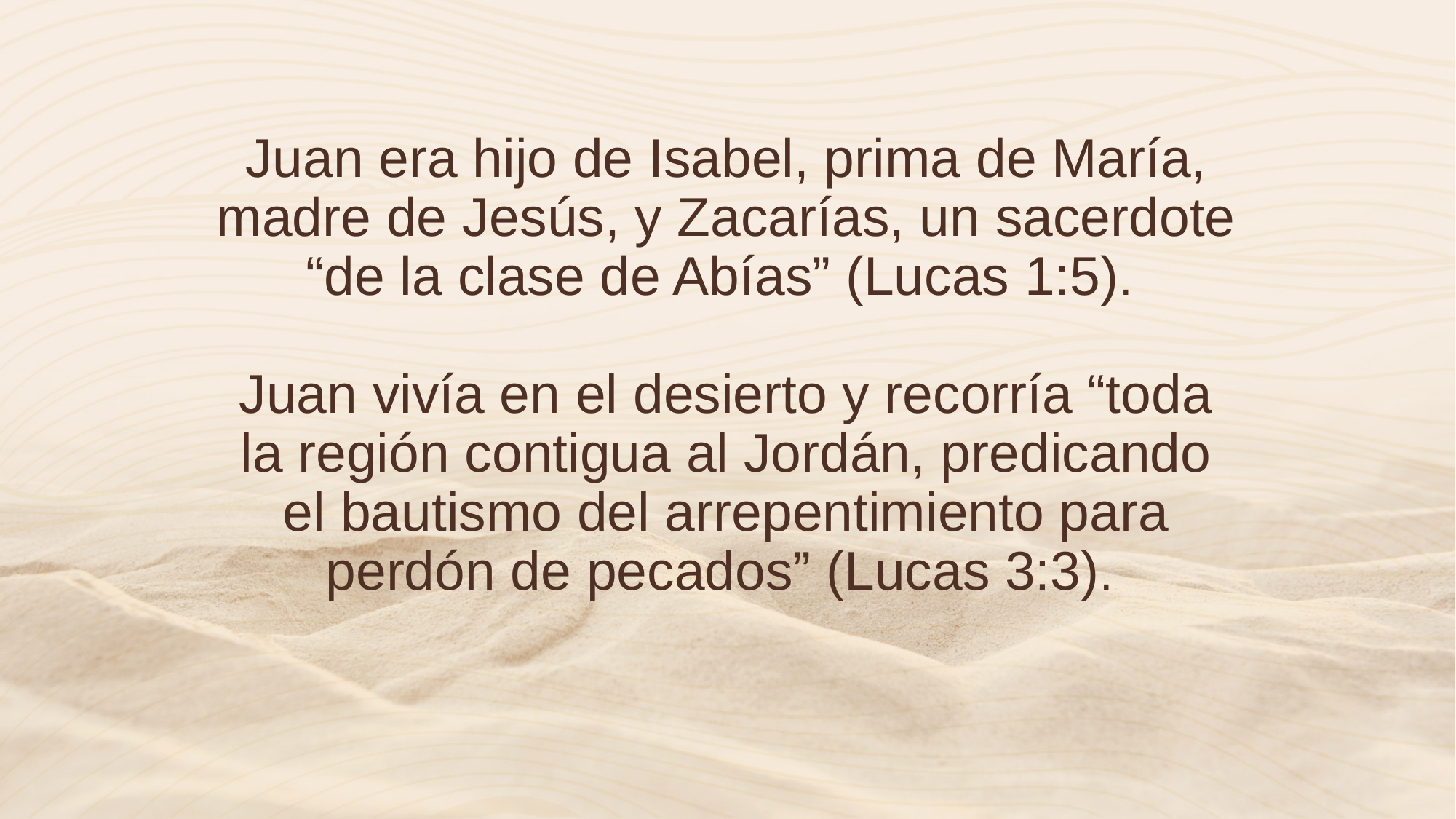

Juan era hijo de Isabel, prima de María, madre de Jesús, y Zacarías, un sacerdote “de la clase de Abías” (Lucas 1:5).
Juan vivía en el desierto y recorría “toda la región contigua al Jordán, predicando el bautismo del arrepentimiento para perdón de pecados” (Lucas 3:3).